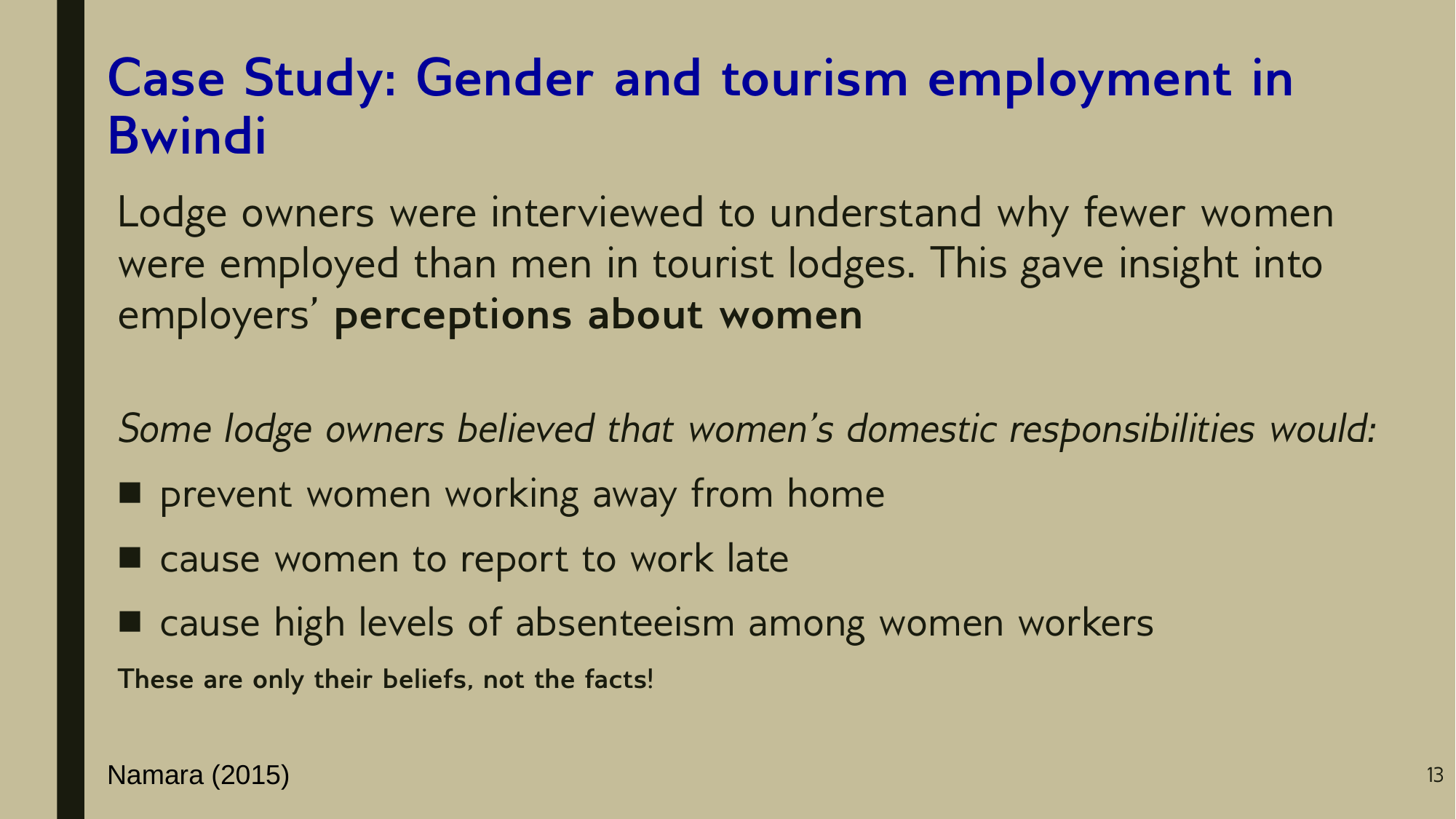

# Case Study: Gender and tourism employment in Bwindi
Lodge owners were interviewed to understand why fewer women were employed than men in tourist lodges. This gave insight into employers’ perceptions about women

Some lodge owners believed that women’s domestic responsibilities would:
prevent women working away from home
cause women to report to work late
cause high levels of absenteeism among women workers
These are only their beliefs, not the facts!
13
Namara (2015)